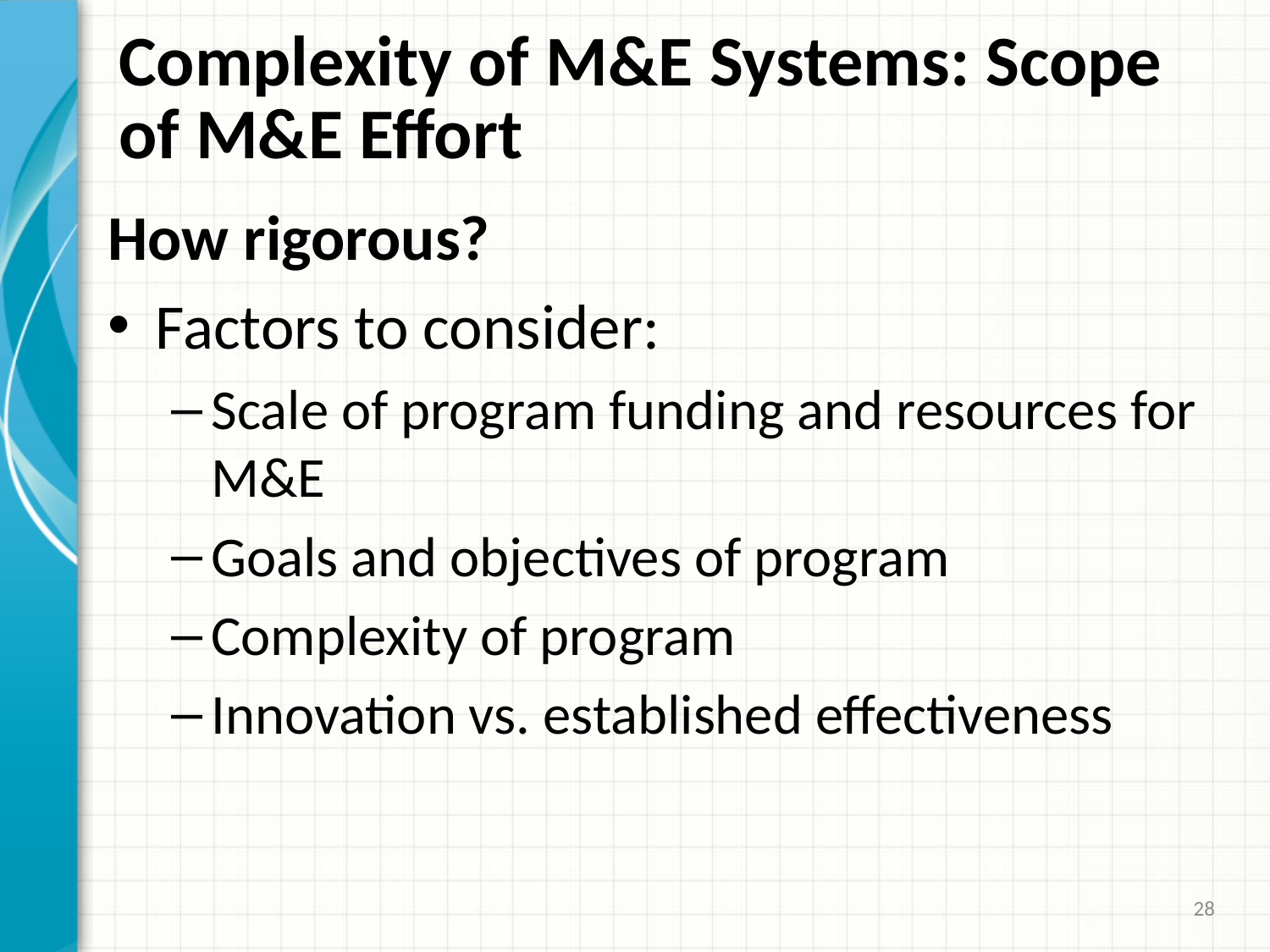

# Complexity of M&E Systems: Scope of M&E Effort
How rigorous?
Factors to consider:
Scale of program funding and resources for M&E
Goals and objectives of program
Complexity of program
Innovation vs. established effectiveness

28